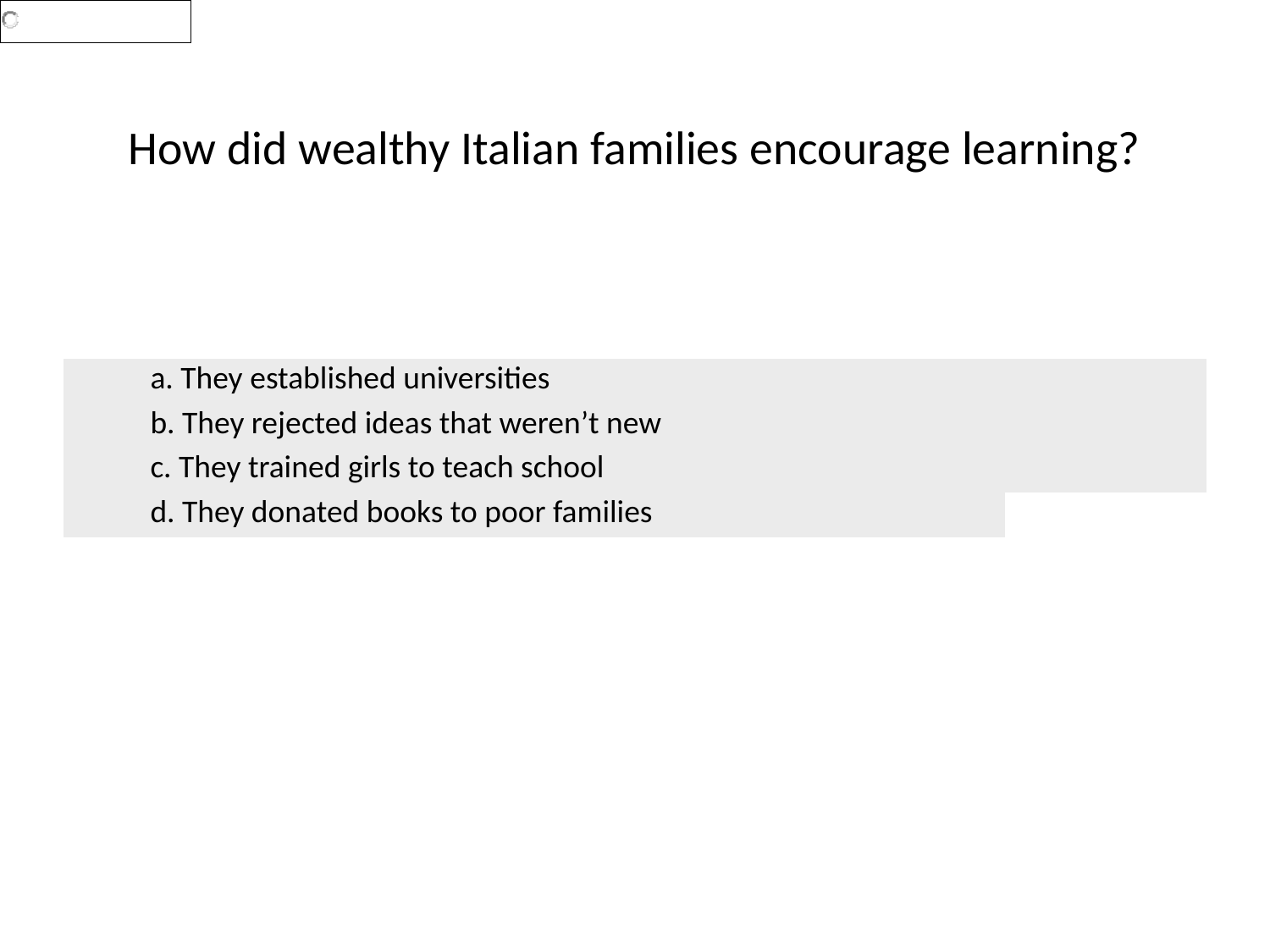

# How did wealthy Italian families encourage learning?

|  | a. They established universities |  |
| --- | --- | --- |
|  | b. They rejected ideas that weren’t new |  |
|  | c. They trained girls to teach school |  |
|  | d. They donated books to poor families |  |